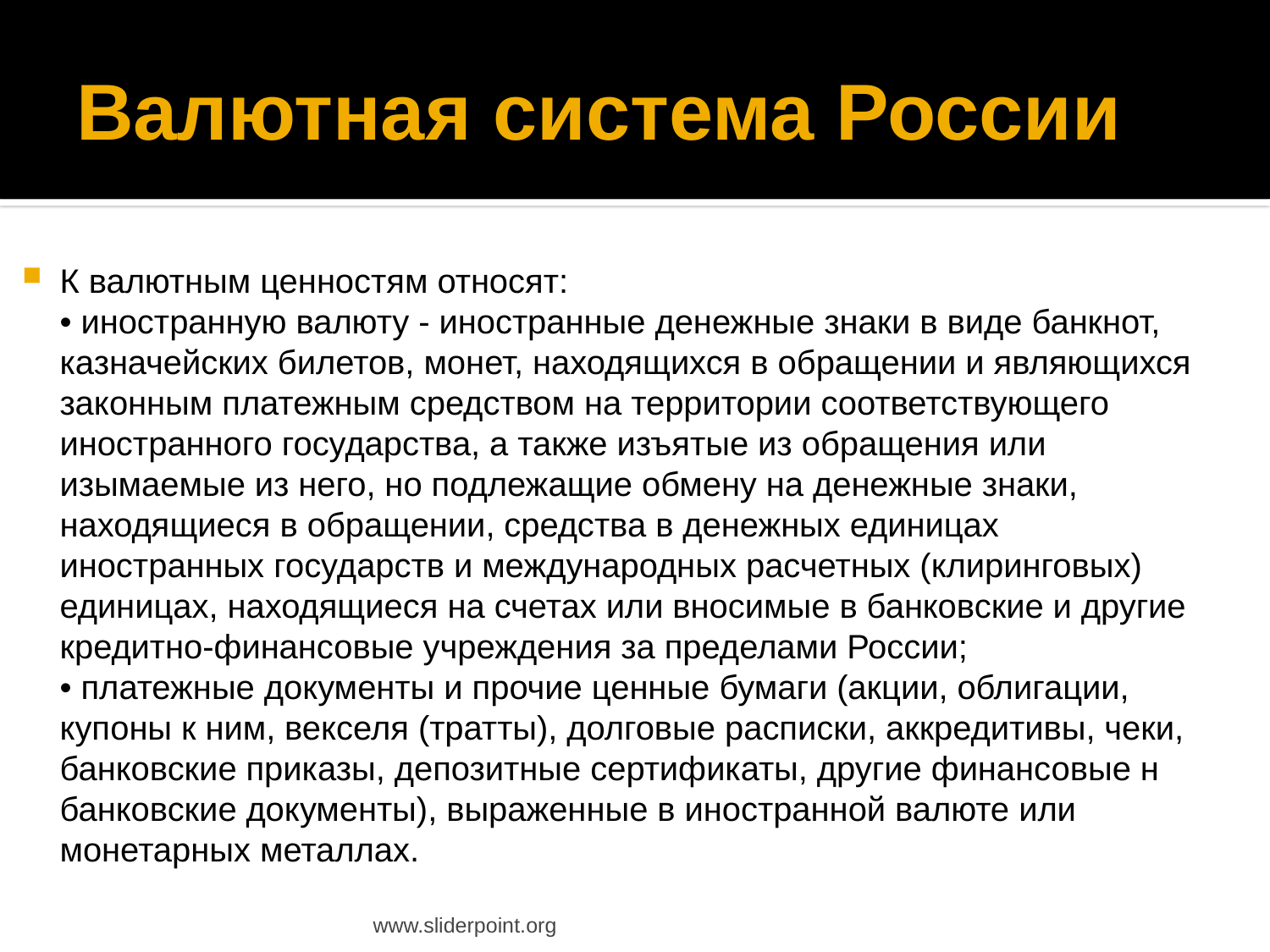

# Валютная система России
К валютным ценностям относят:
• иностранную валюту - иностранные денежные знаки в виде банкнот, казначейских билетов, монет, находящихся в обращении и являющихся законным платежным средством на территории соответствующего иностранного государства, а также изъятые из обращения или изымаемые из него, но подлежащие обмену на денежные знаки, находящиеся в обращении, средства в денежных единицах иностранных государств и международных расчетных (клиринговых) единицах, находящиеся на счетах или вносимые в банковские и другие кредитно-финансовые учреждения за пределами России;
• платежные документы и прочие ценные бумаги (акции, облигации, купоны к ним, векселя (тратты), долговые расписки, аккредитивы, чеки, банковские приказы, депозитные сертификаты, другие финансовые н банковские документы), выраженные в иностранной валюте или монетарных металлах.
www.sliderpoint.org